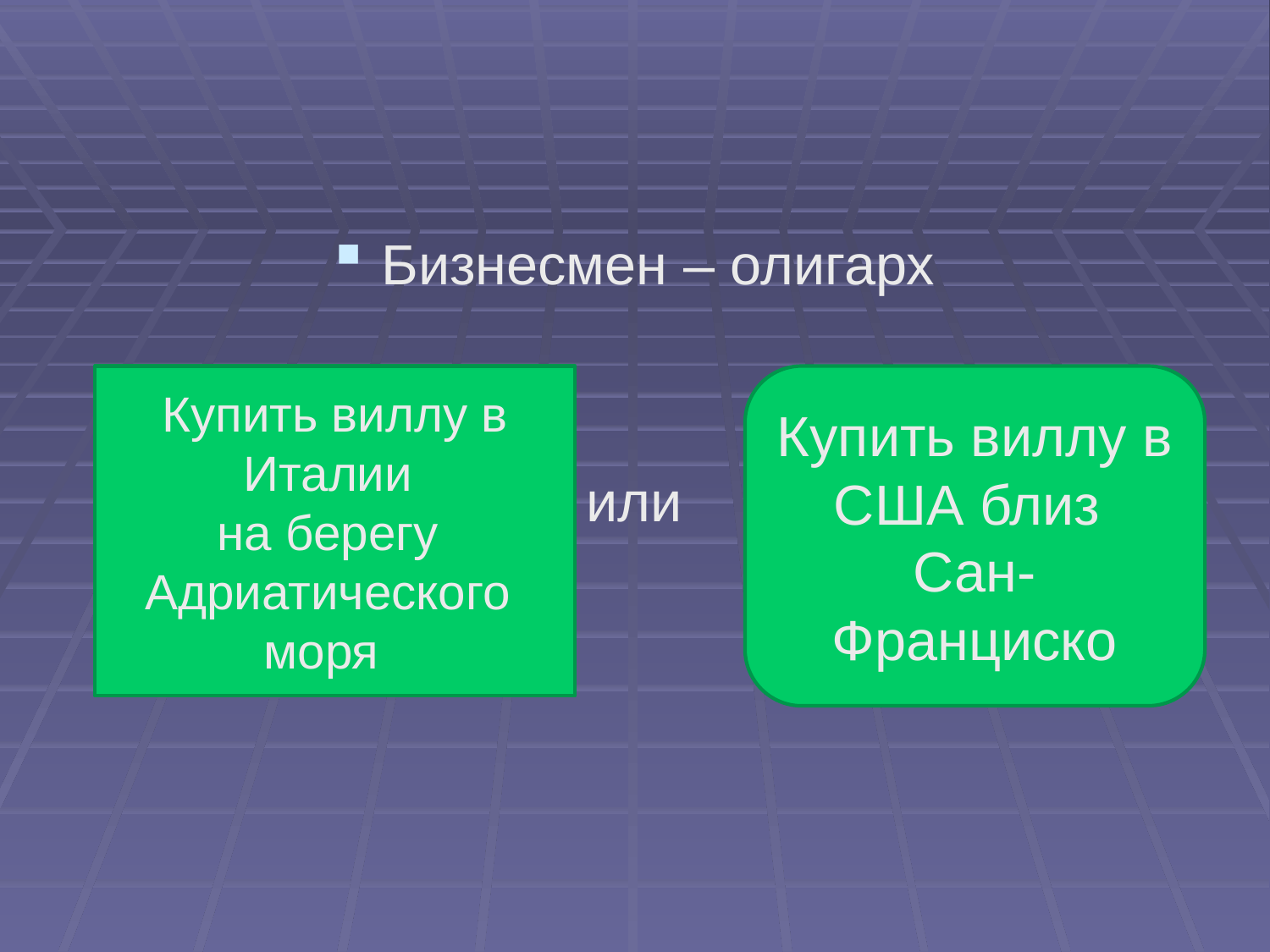

#
Бизнесмен – олигарх

или
Купить виллу в Италии
на берегу  Адриатического
моря
Купить виллу в США близ
Сан-Франциско